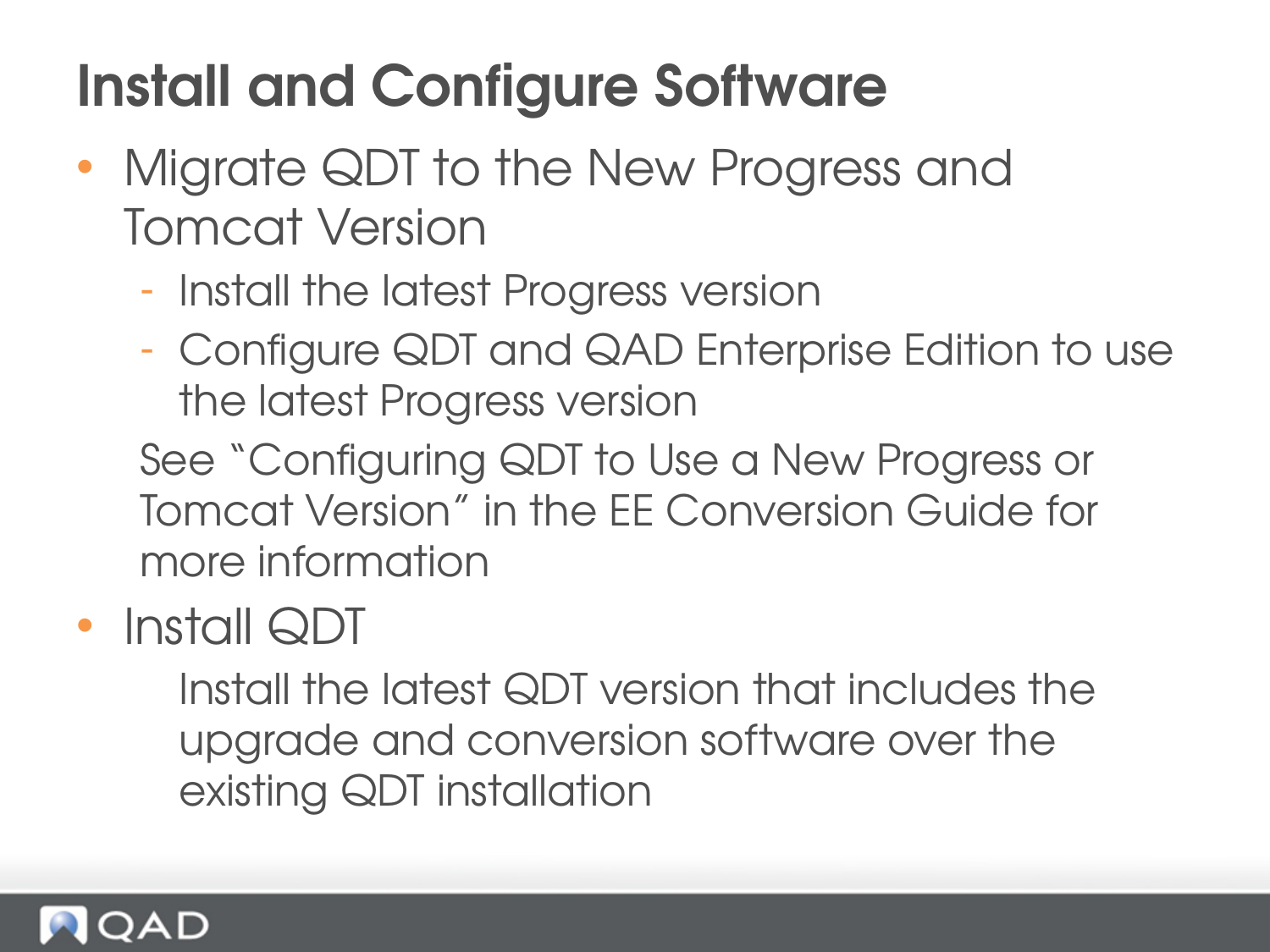

# Install and Configure Software
Migrate QDT to the New Progress and Tomcat Version
Install the latest Progress version
Configure QDT and QAD Enterprise Edition to use the latest Progress version
See “Configuring QDT to Use a New Progress or Tomcat Version” in the EE Conversion Guide for more information
Install QDT
	Install the latest QDT version that includes the upgrade and conversion software over the existing QDT installation